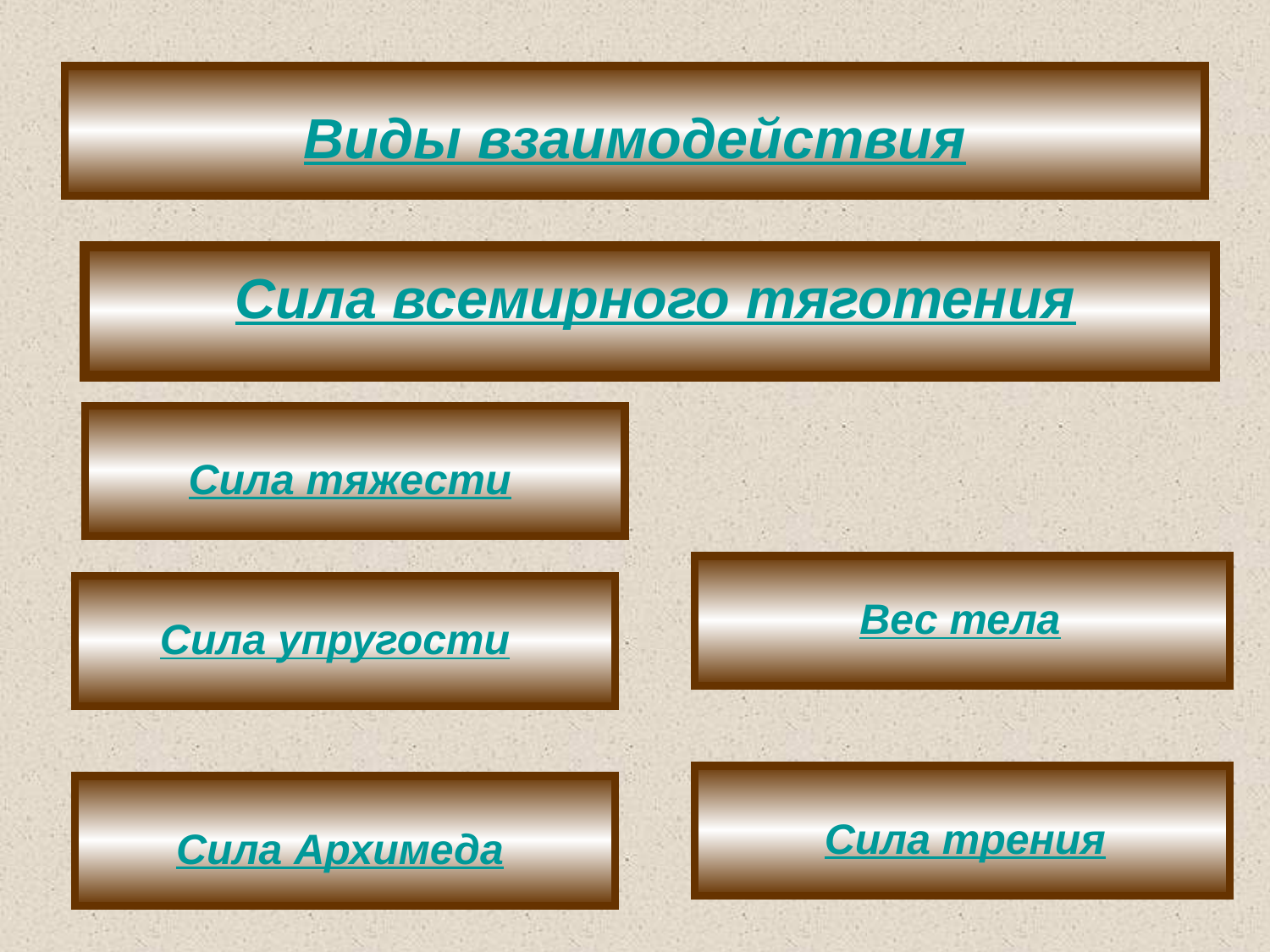

Виды взаимодействия

Сила всемирного тяготения

Сила тяжести

Вес тела

Сила упругости

Сила трения

Сила Архимеда